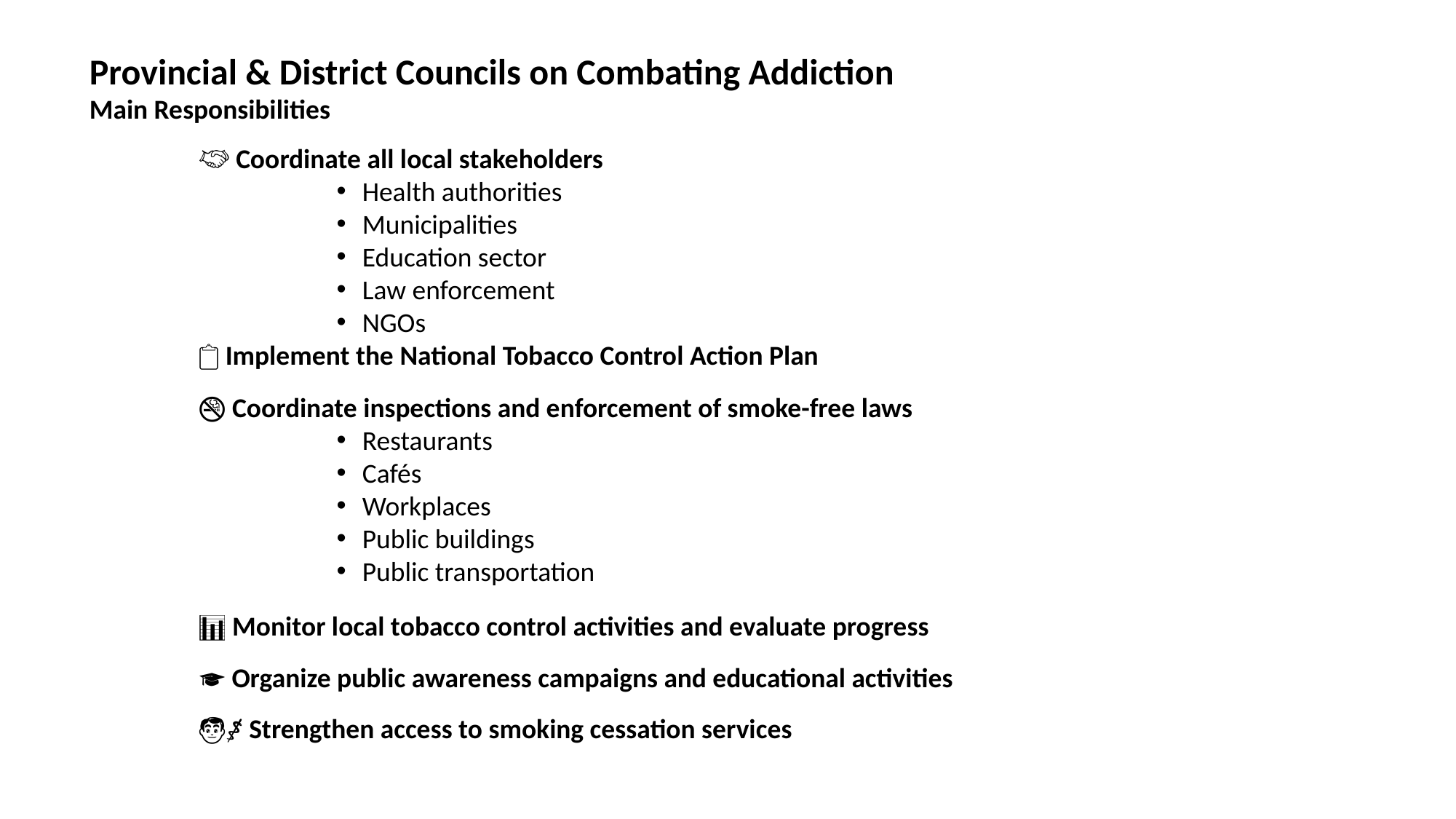

Provincial & District Councils on Combating Addiction
Main Responsibilities

	🤝 Coordinate all local stakeholders
Health authorities
Municipalities
Education sector
Law enforcement
NGOs
	📋 Implement the National Tobacco Control Action Plan

	🚭 Coordinate inspections and enforcement of smoke-free laws
Restaurants
Cafés
Workplaces
Public buildings
Public transportation

	📊 Monitor local tobacco control activities and evaluate progress

	🎓 Organize public awareness campaigns and educational activities

	👨‍⚕️ Strengthen access to smoking cessation services